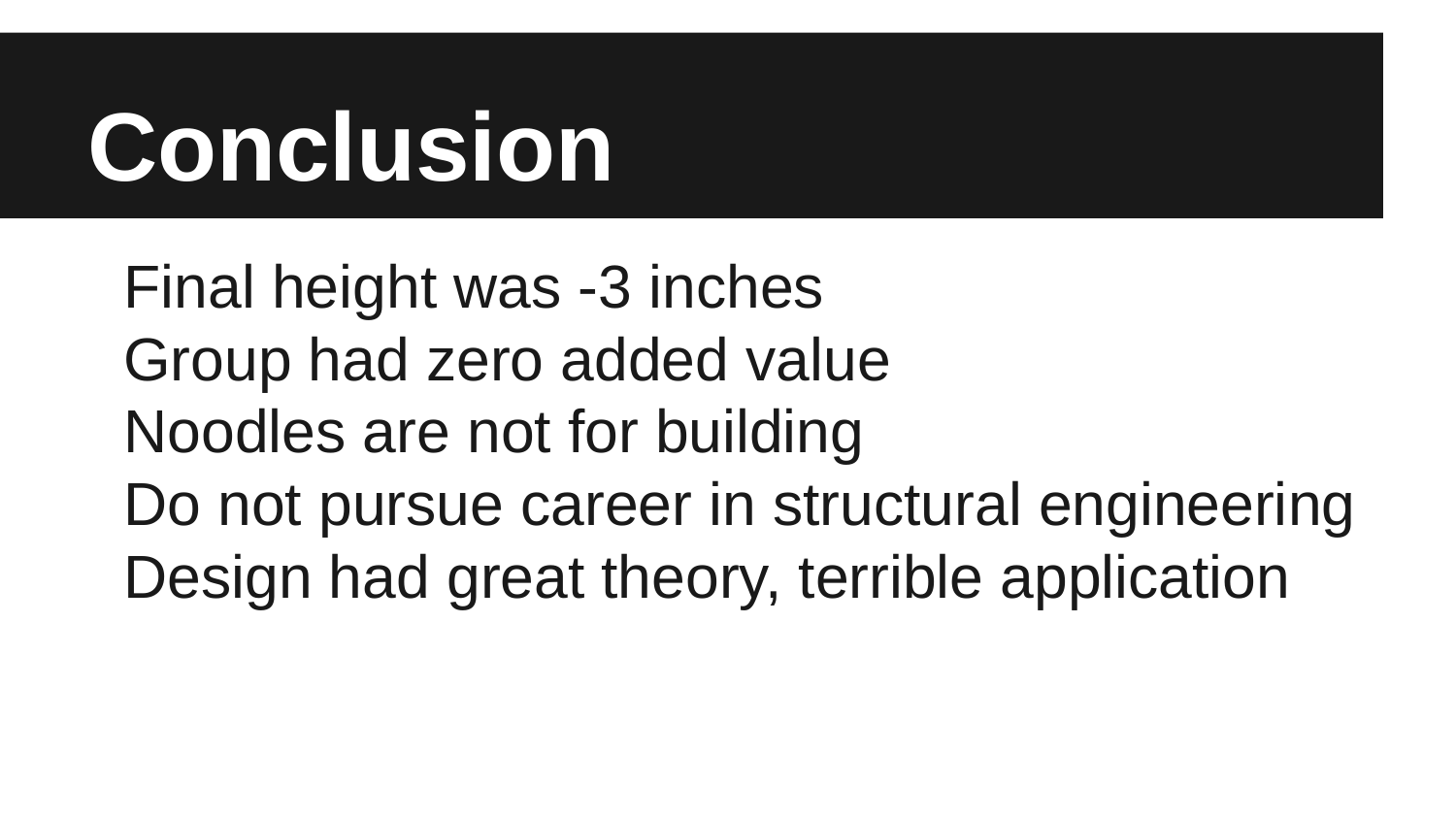

# Conclusion
Final height was -3 inches
Group had zero added value
Noodles are not for building
Do not pursue career in structural engineering
Design had great theory, terrible application